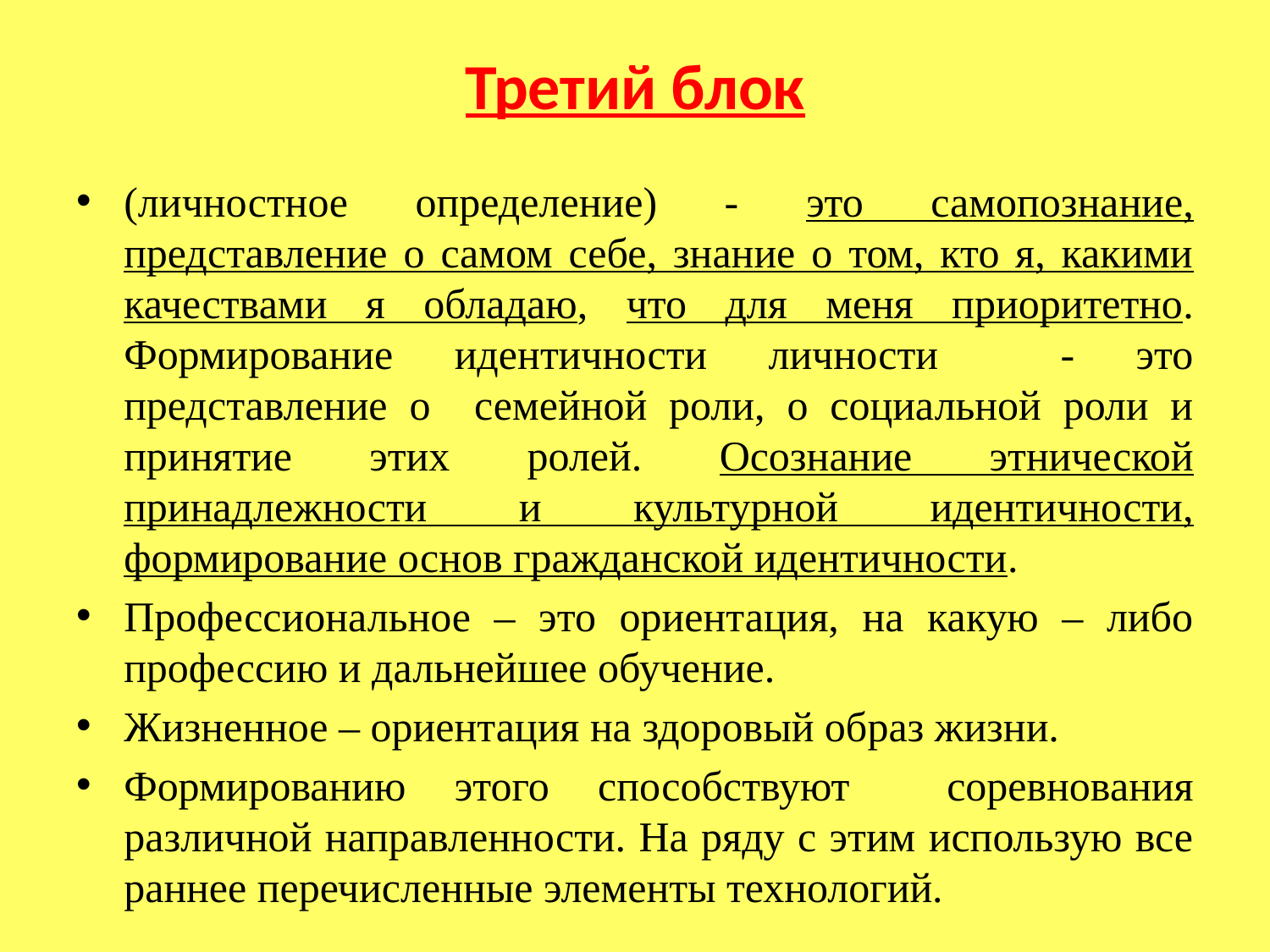

# Третий блок
(личностное определение) - это самопознание, представление о самом себе, знание о том, кто я, какими качествами я обладаю, что для меня приоритетно. Формирование идентичности личности  - это представление о  семейной роли, о социальной роли и принятие этих ролей. Осознание этнической принадлежности и культурной идентичности, формирование основ гражданской идентичности.
Профессиональное – это ориентация, на какую – либо профессию и дальнейшее обучение.
Жизненное – ориентация на здоровый образ жизни.
Формированию этого способствуют  соревнования различной направленности. На ряду с этим использую все раннее перечисленные элементы технологий.